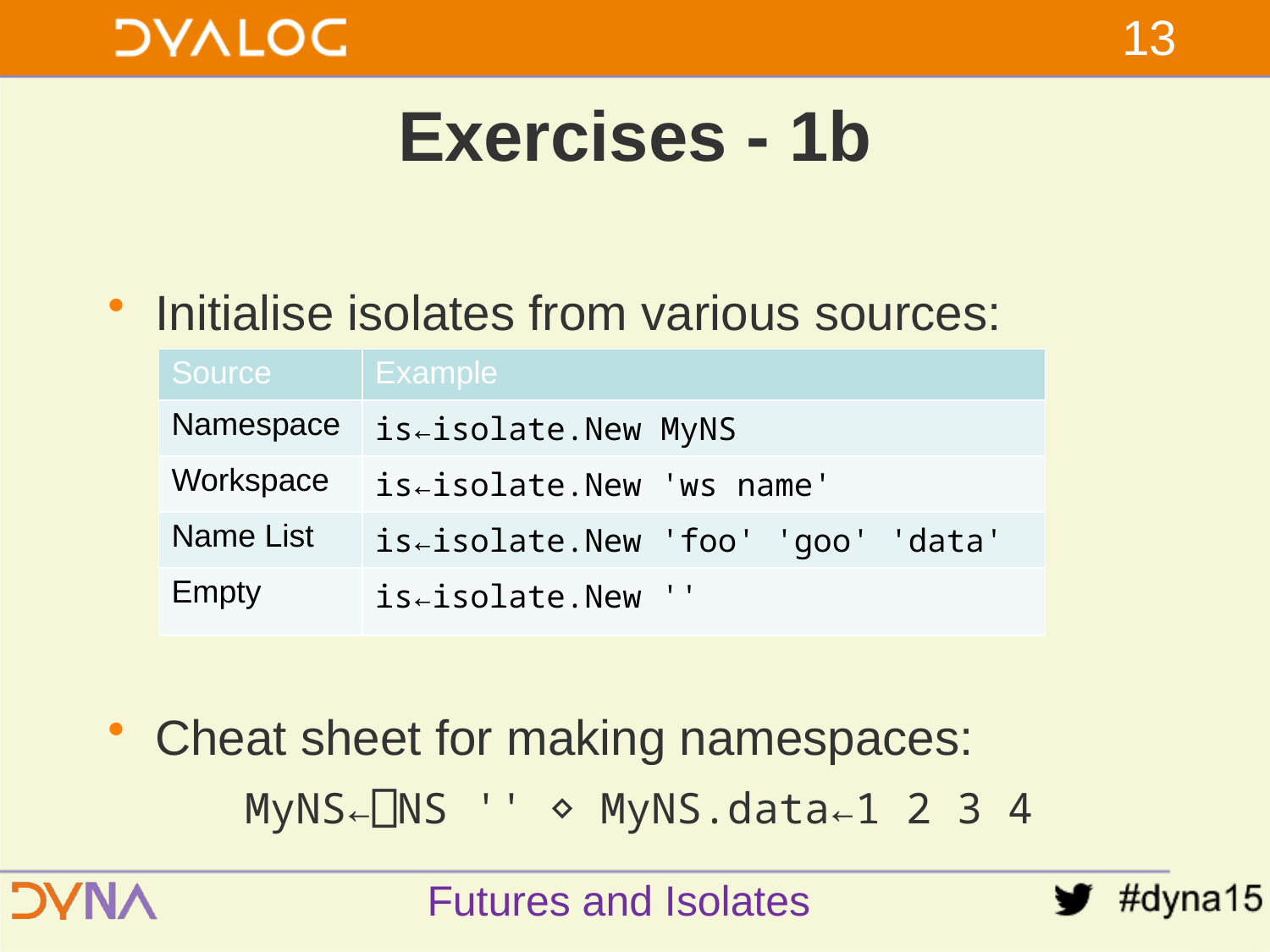

13
# Exercises - 1b
Initialise isolates from various sources:
Cheat sheet for making namespaces:
          MyNS←⎕NS '' ⋄ MyNS.data←1 2 3 4

| Source | Example |
| --- | --- |
| Namespace | is←isolate.New MyNS |
| Workspace | is←isolate.New 'ws name' |
| Name List | is←isolate.New 'foo' 'goo' 'data' |
| Empty | is←isolate.New '' |
Futures and Isolates